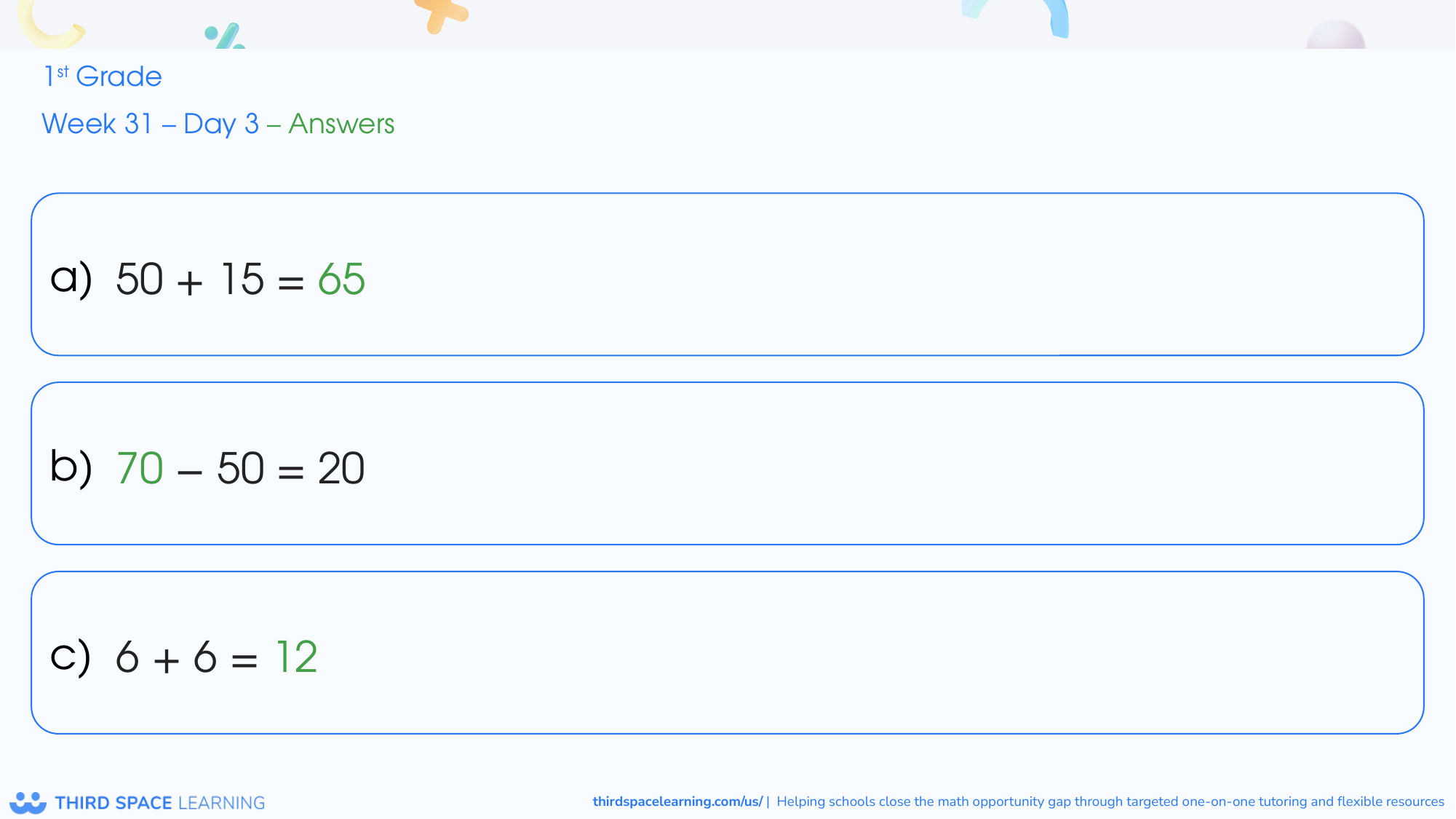

1st Grade
Week 31 – Day 3 – Answers
50 + 15 = 65
70 − 50 = 20
6 + 6 = 12